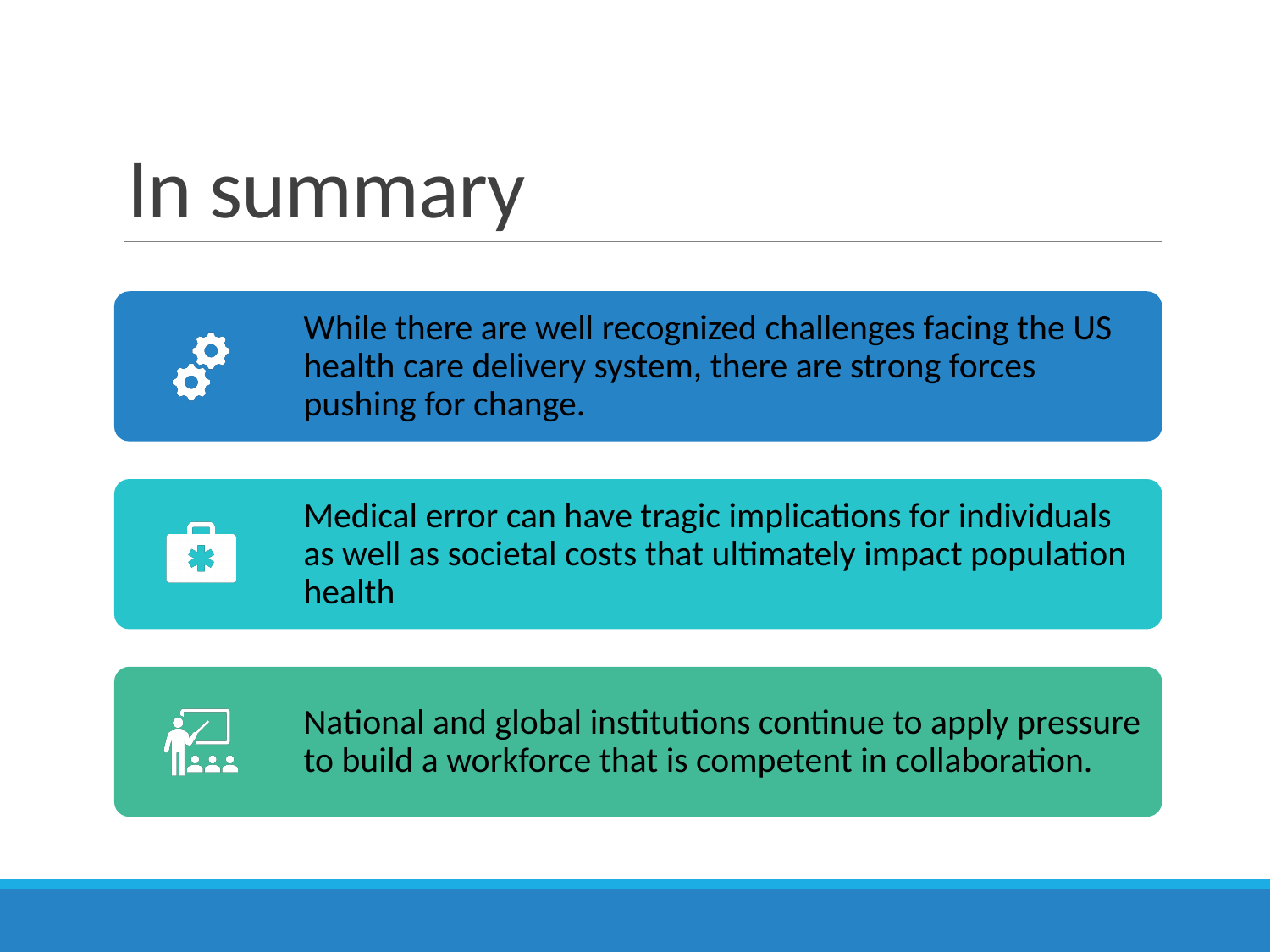

# In summary
While there are well recognized challenges facing the US health care delivery system, there are strong forces pushing for change.
Medical error can have tragic implications for individuals as well as societal costs that ultimately impact population health
National and global institutions continue to apply pressure to build a workforce that is competent in collaboration.